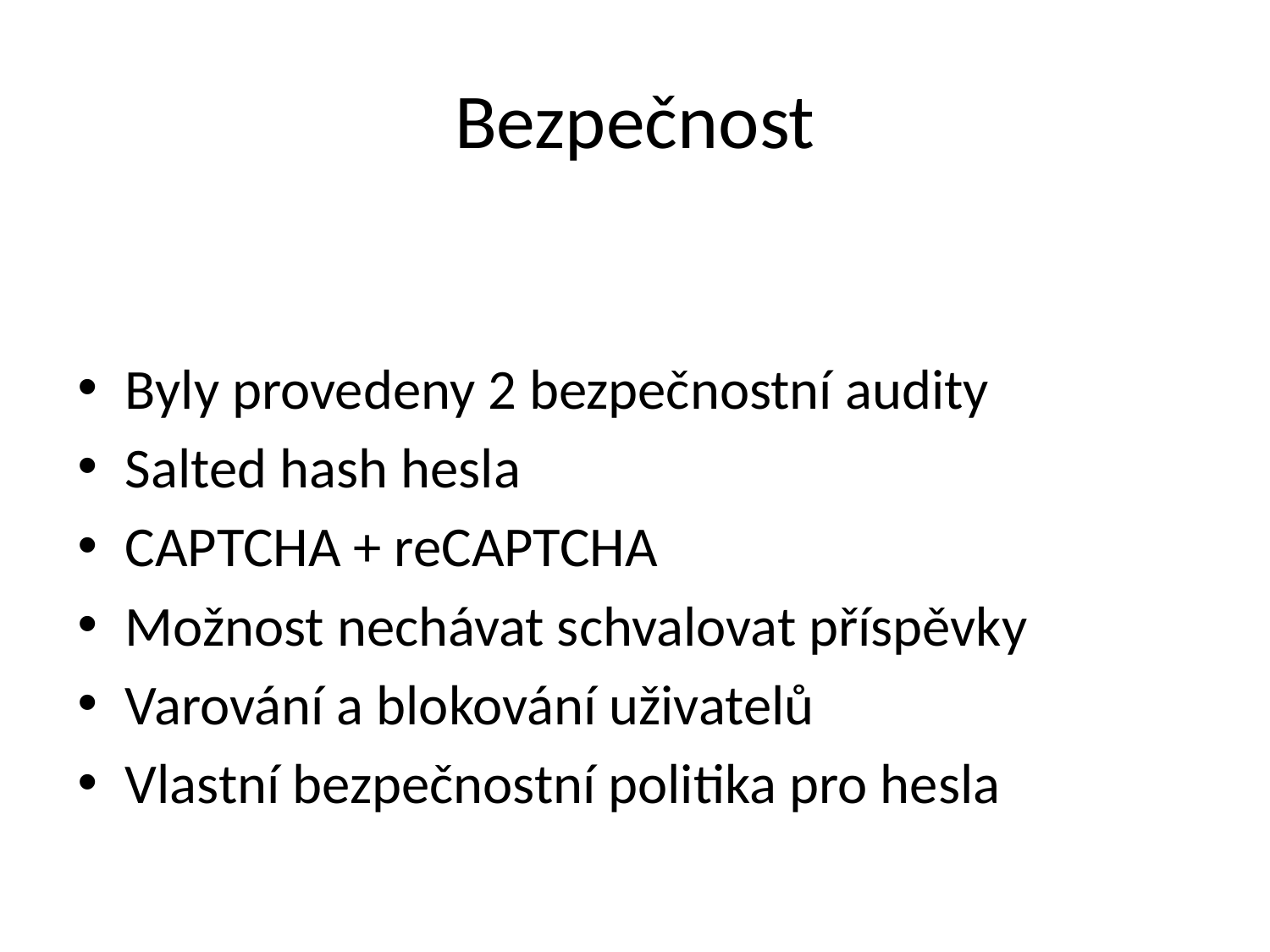

# Bezpečnost
Byly provedeny 2 bezpečnostní audity
Salted hash hesla
CAPTCHA + reCAPTCHA
Možnost nechávat schvalovat příspěvky
Varování a blokování uživatelů
Vlastní bezpečnostní politika pro hesla